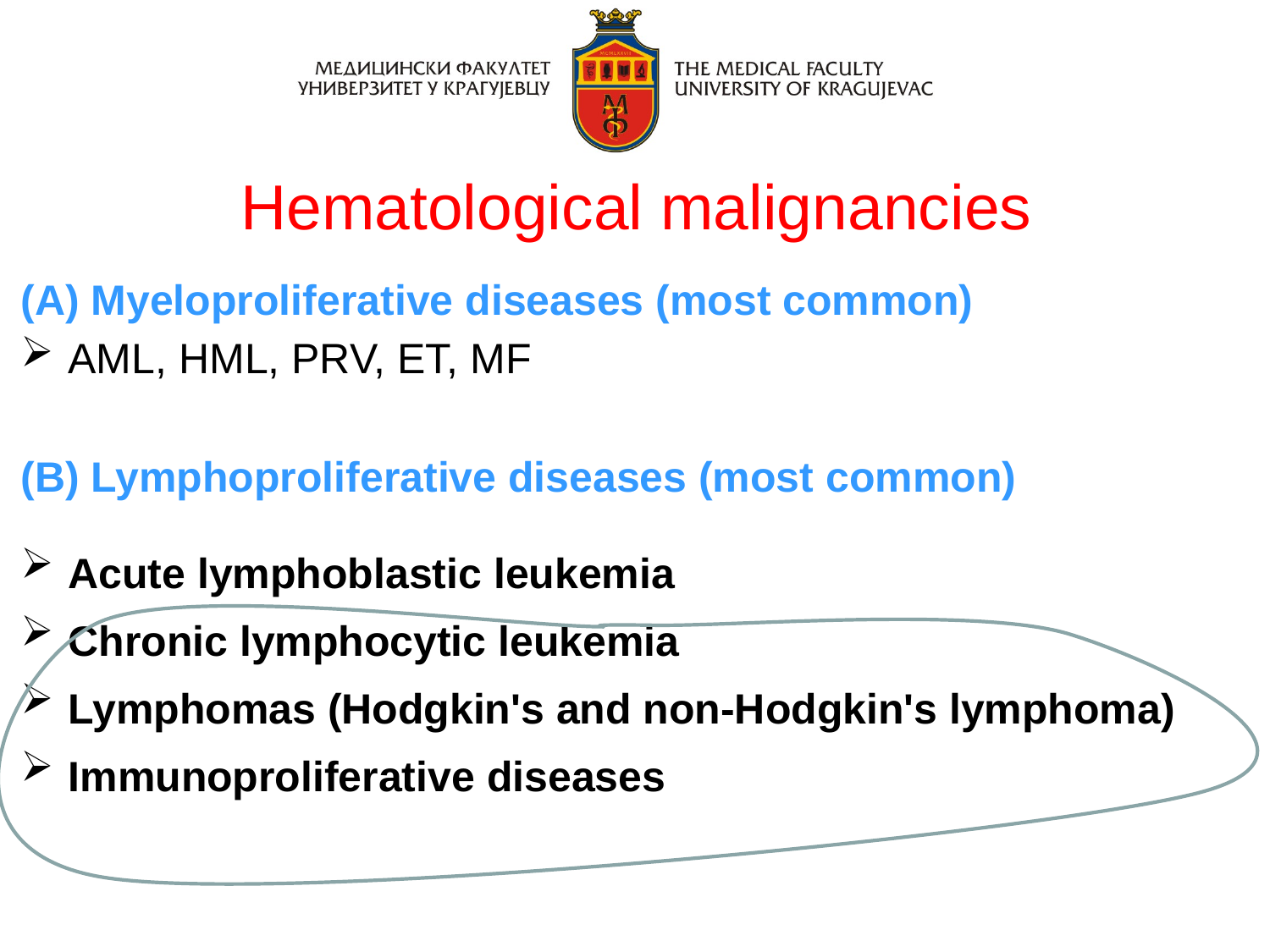

# Hematological malignancies
(A) Myeloproliferative diseases (most common)
AML, HML, PRV, ET, MF

(B) Lymphoproliferative diseases (most common)

Acute lymphoblastic leukemia

Chronic lymphocytic leukemia

Lymphomas (Hodgkin's and non-Hodgkin's lymphoma)

Immunoproliferative diseases